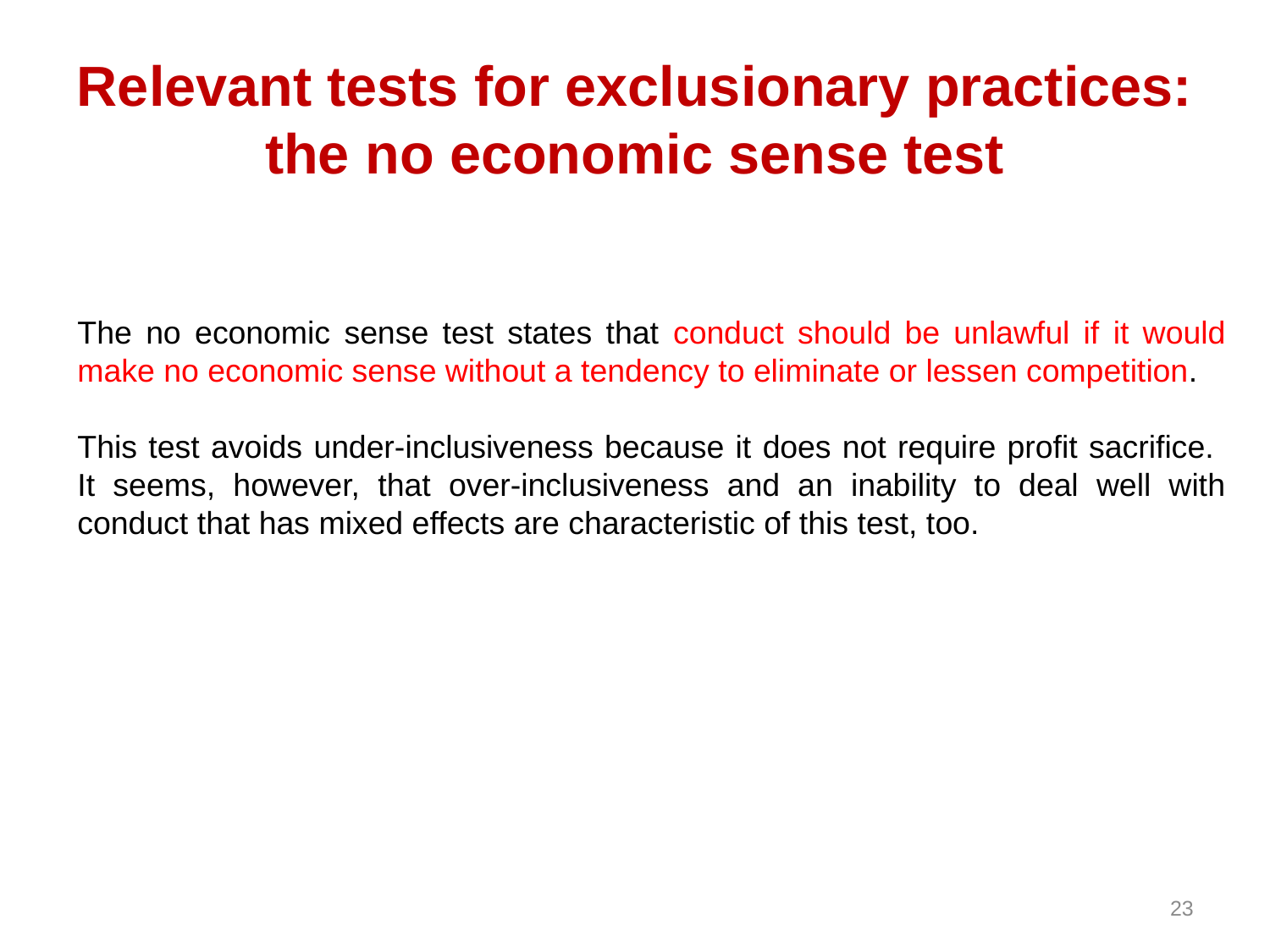

# Relevant tests for exclusionary practices: the no economic sense test
The no economic sense test states that conduct should be unlawful if it would make no economic sense without a tendency to eliminate or lessen competition.

This test avoids under-inclusiveness because it does not require profit sacrifice.  It seems, however, that over-inclusiveness and an inability to deal well with conduct that has mixed effects are characteristic of this test, too.
23